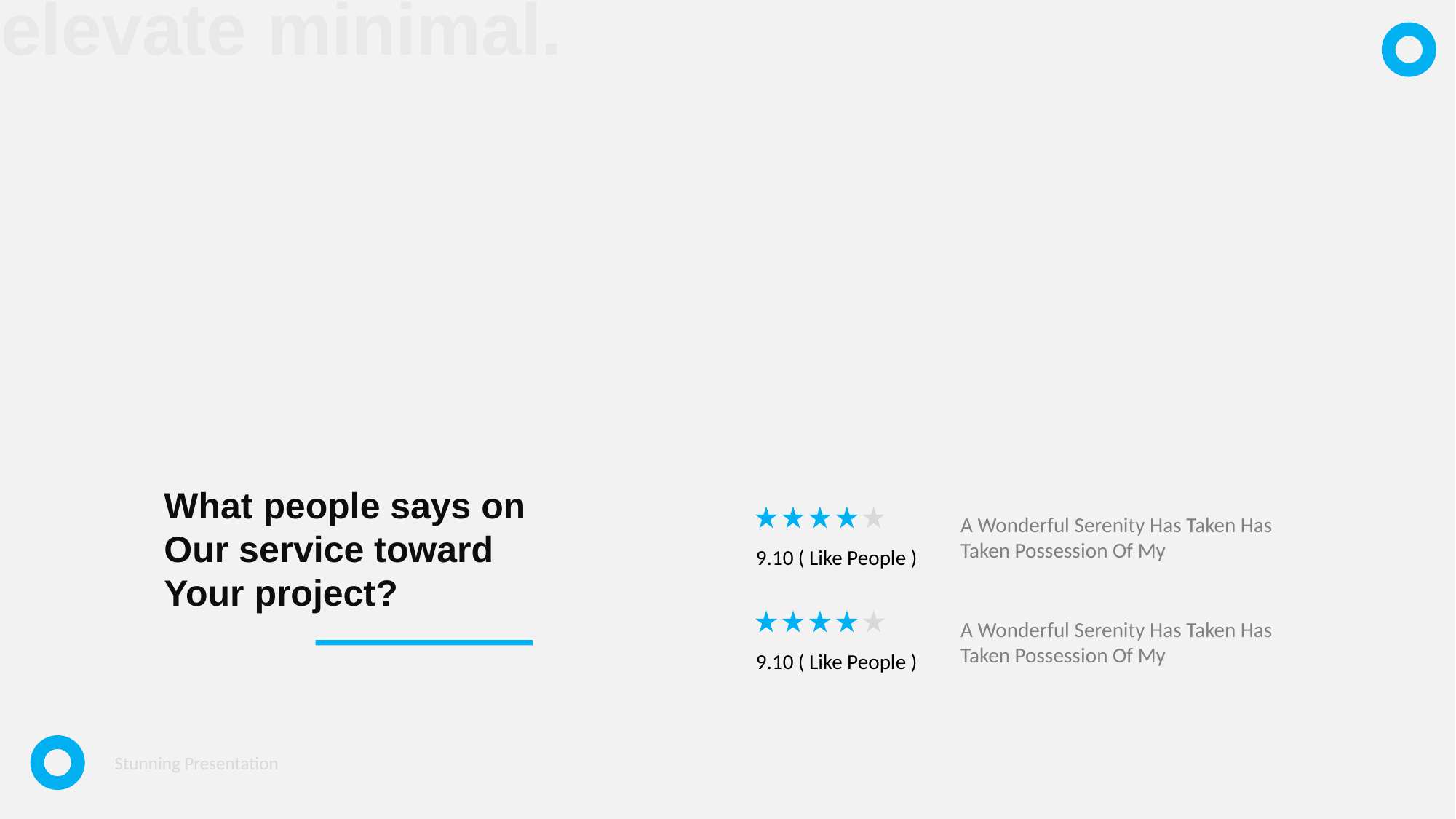

elevate minimal.

What people says on
Our service toward
Your project?

A Wonderful Serenity Has Taken Has Taken Possession Of My
9.10 ( Like People )

A Wonderful Serenity Has Taken Has Taken Possession Of My
9.10 ( Like People )

Stunning Presentation